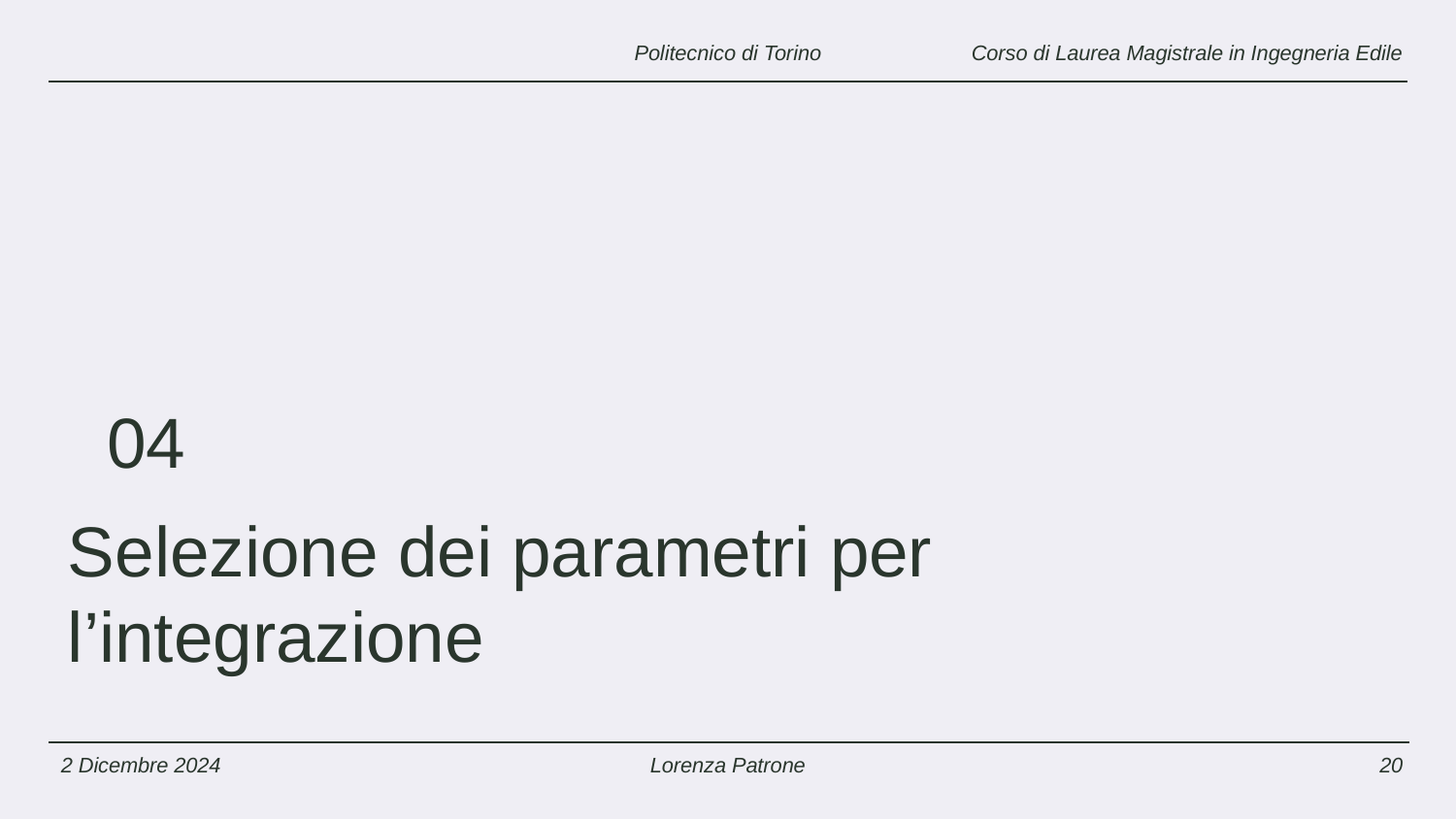

Corso di Laurea Magistrale in Ingegneria Edile

Politecnico di Torino

04
Selezione dei parametri per l’integrazione
2 Dicembre 2024

Lorenza Patrone

20